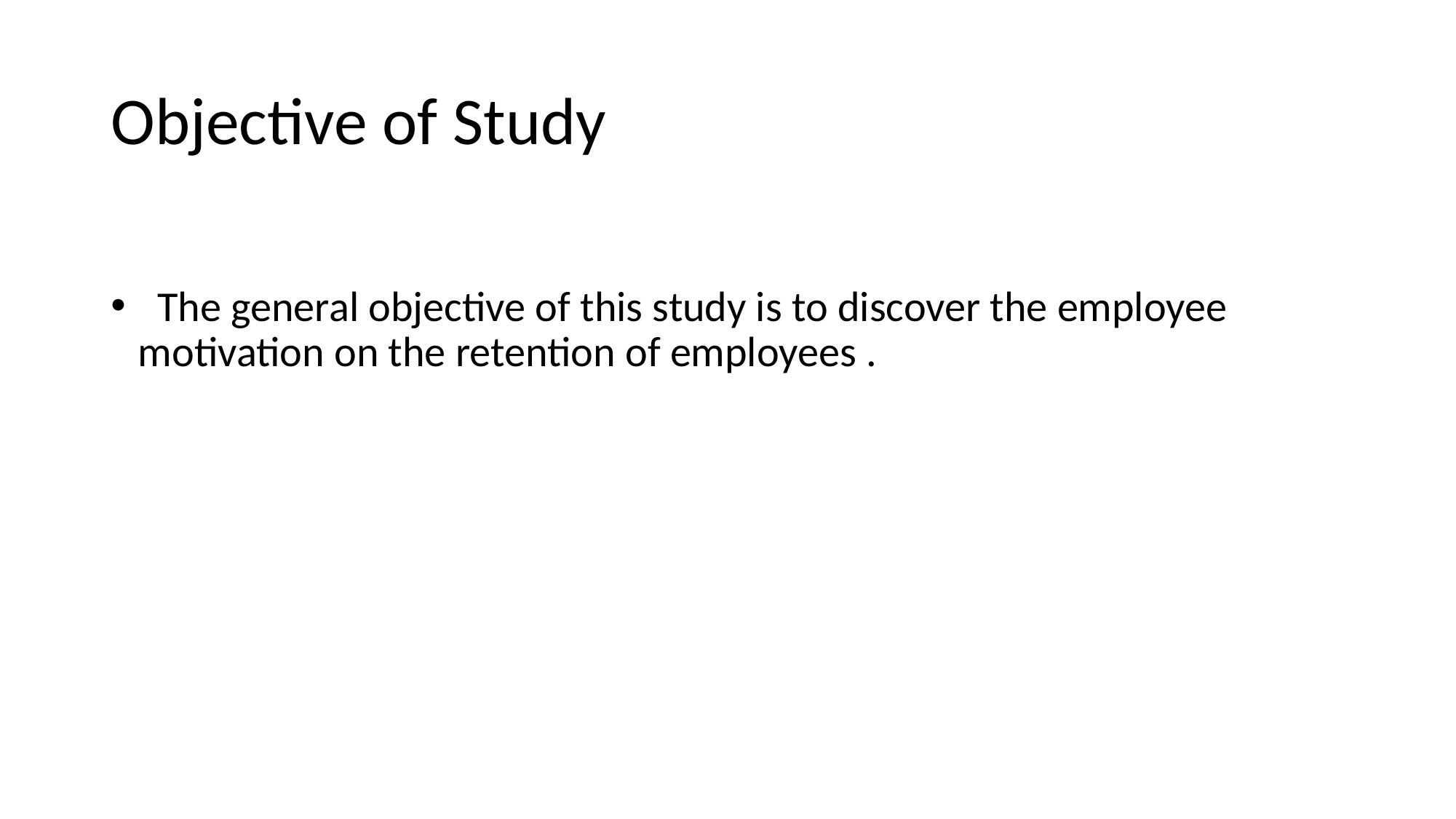

# Objective of Study

  The general objective of this study is to discover the employee motivation on the retention of employees .